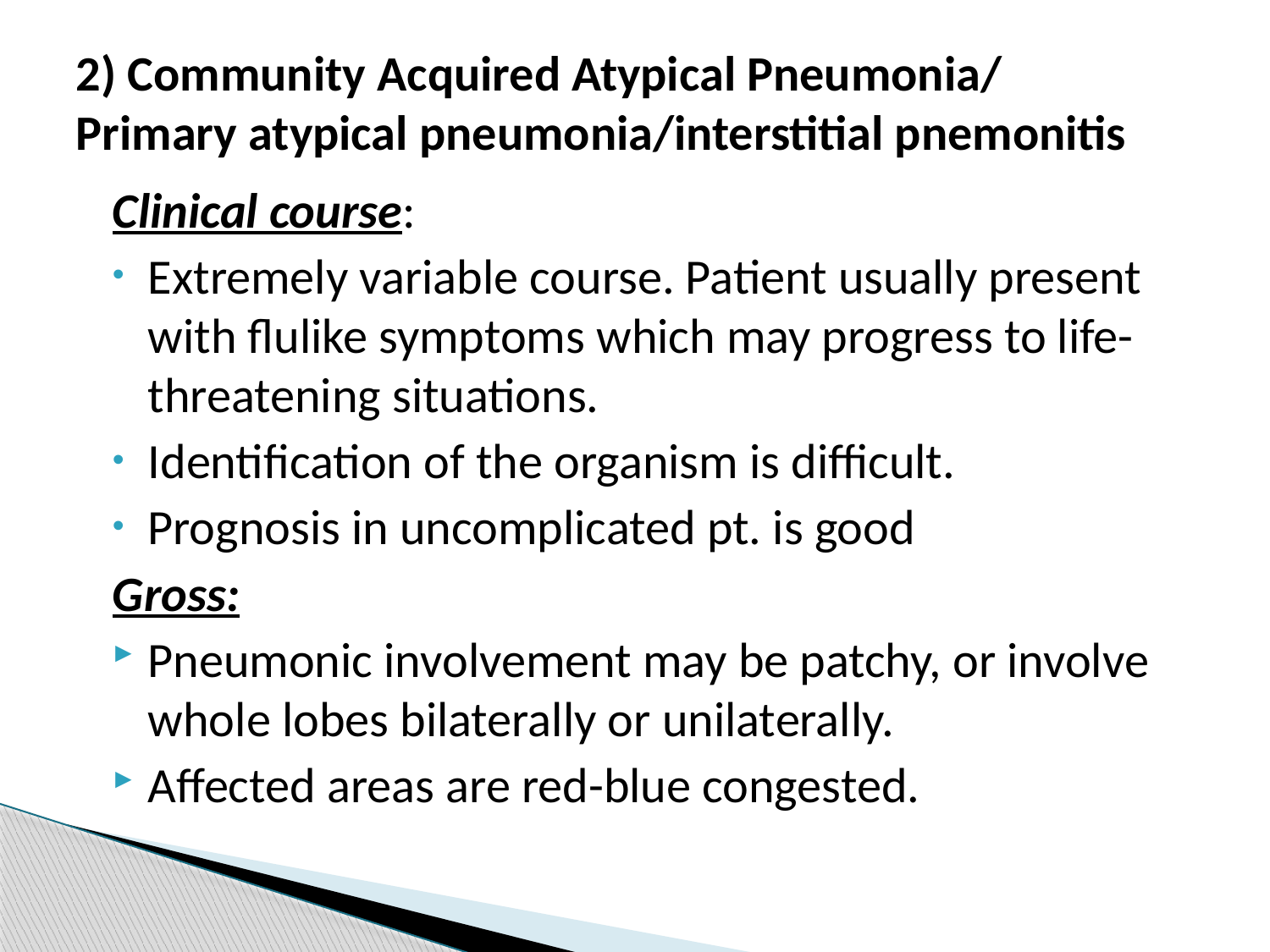

# 2) Community Acquired Atypical Pneumonia/ Primary atypical pneumonia/interstitial pnemonitis

Clinical course:
Extremely variable course. Patient usually present with flulike symptoms which may progress to life-threatening situations.
Identification of the organism is difficult.
Prognosis in uncomplicated pt. is good
Gross:
Pneumonic involvement may be patchy, or involve whole lobes bilaterally or unilaterally.
Affected areas are red-blue congested.